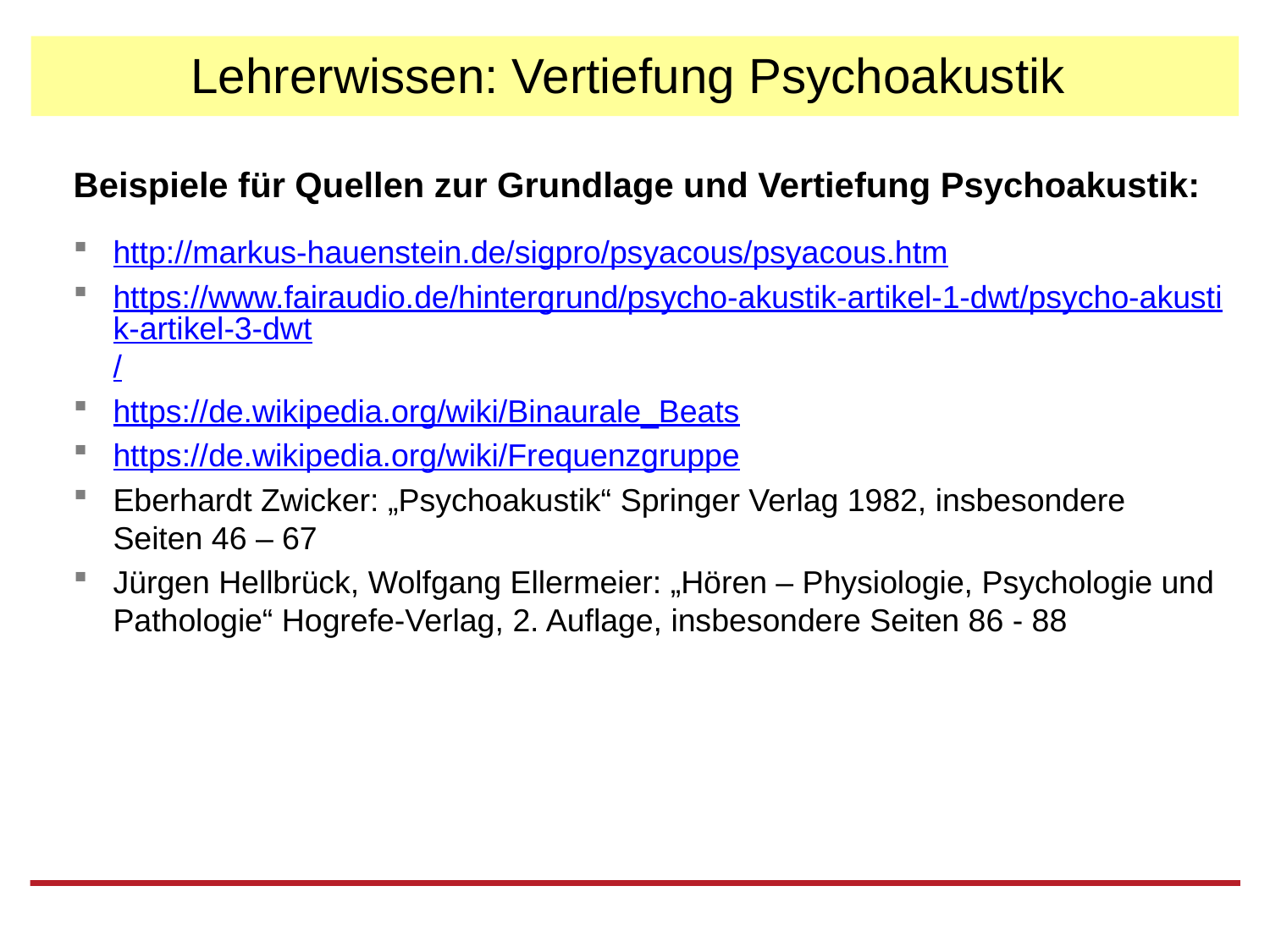

# Lehrerwissen: Vertiefung Psychoakustik
Beispiele für Quellen zur Grundlage und Vertiefung Psychoakustik:
http://markus-hauenstein.de/sigpro/psyacous/psyacous.htm
https://www.fairaudio.de/hintergrund/psycho-akustik-artikel-1-dwt/psycho-akustik-artikel-3-dwt/
https://de.wikipedia.org/wiki/Binaurale_Beats
https://de.wikipedia.org/wiki/Frequenzgruppe
Eberhardt Zwicker: „Psychoakustik“ Springer Verlag 1982, insbesondere Seiten 46 – 67
Jürgen Hellbrück, Wolfgang Ellermeier: „Hören – Physiologie, Psychologie und Pathologie“ Hogrefe-Verlag, 2. Auflage, insbesondere Seiten 86 - 88